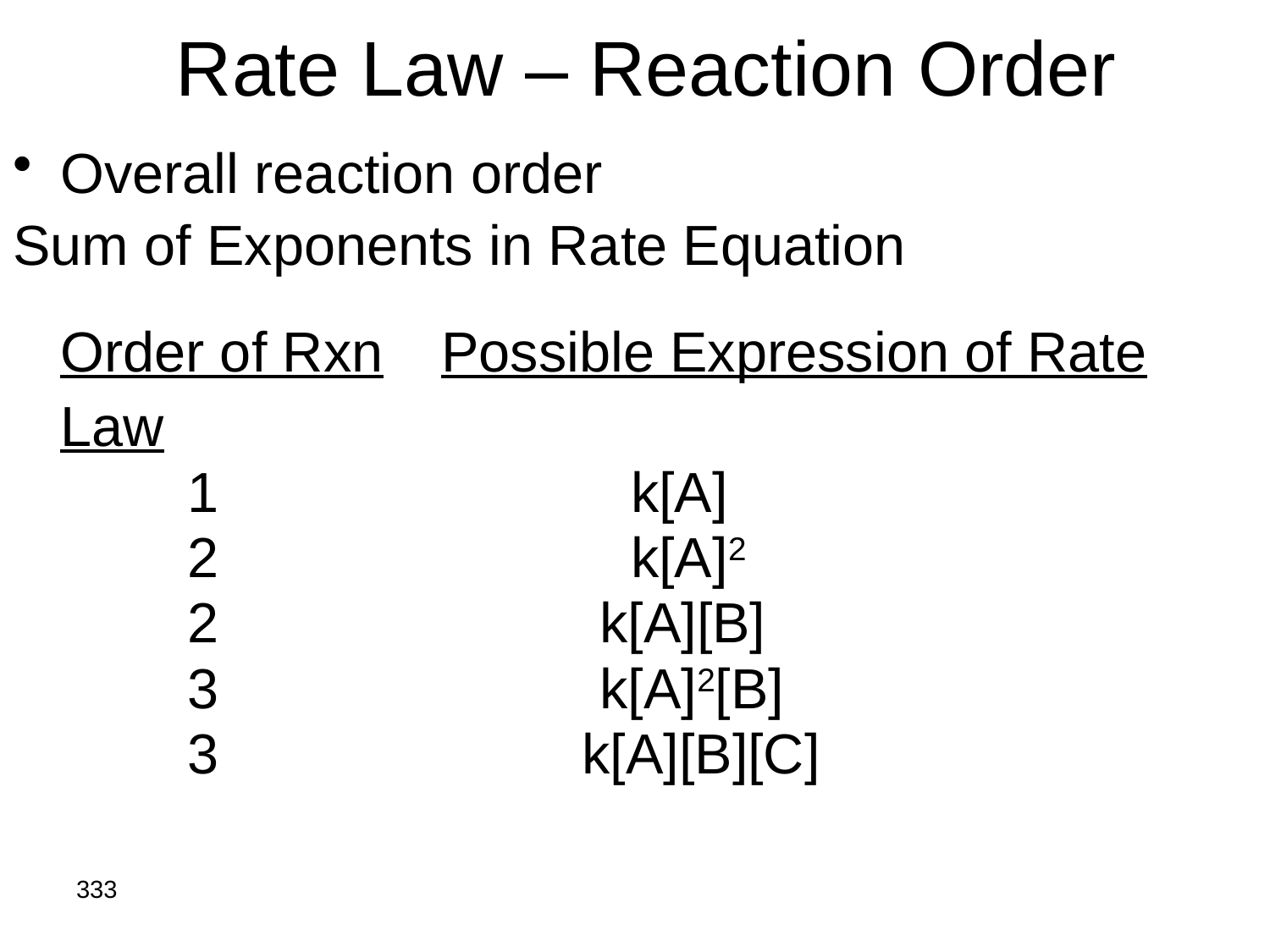

# Rate Law – Reaction Order
Overall reaction order
Sum of Exponents in Rate Equation
	Order of Rxn	Possible Expression of Rate Law
		1			    k[A]
		2	         	    k[A]2
		2			  k[A][B]
		3 			  k[A]2[B]
		3		         k[A][B][C]

333